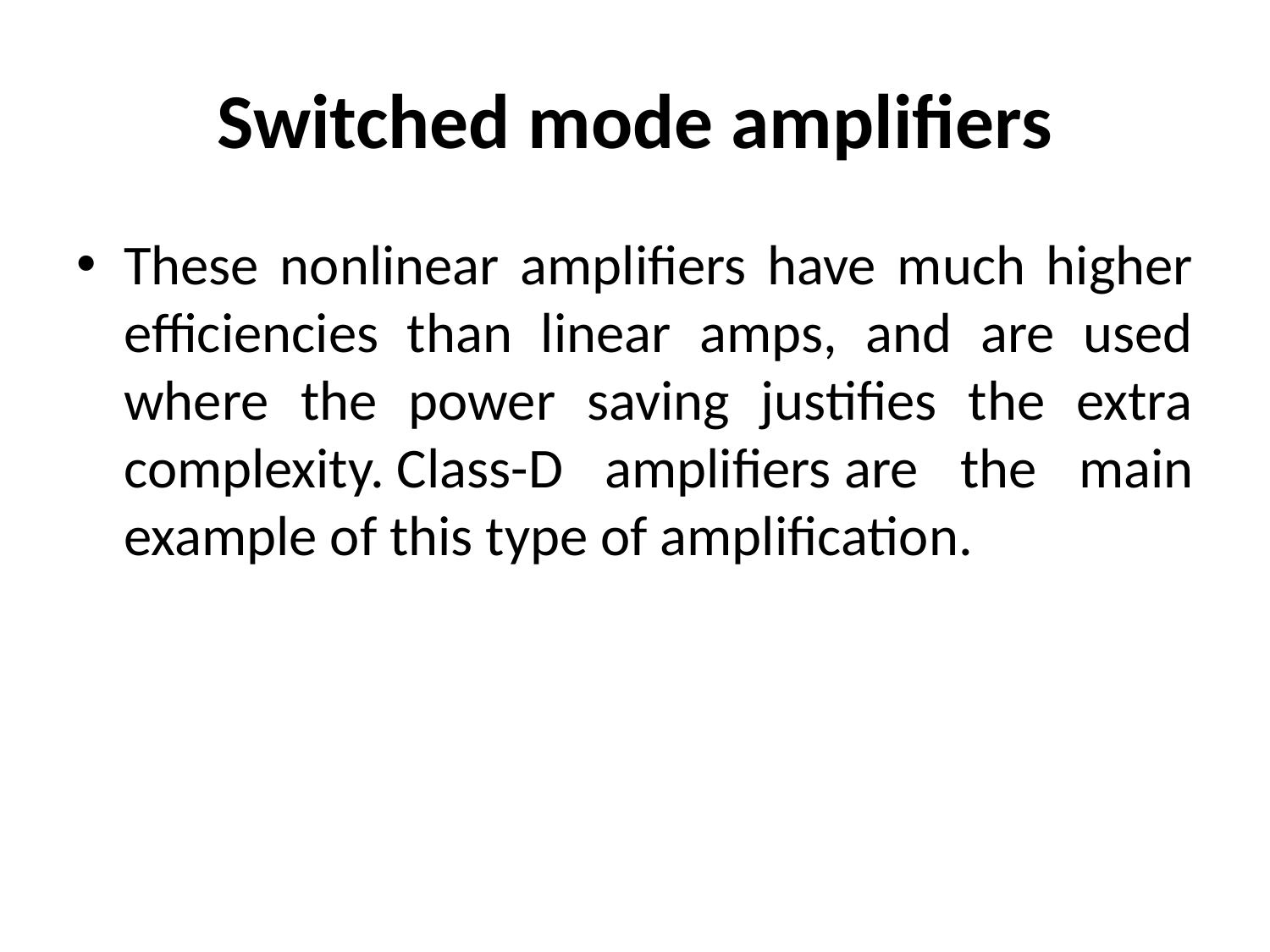

# Switched mode amplifiers
These nonlinear amplifiers have much higher efficiencies than linear amps, and are used where the power saving justifies the extra complexity. Class-D amplifiers are the main example of this type of amplification.